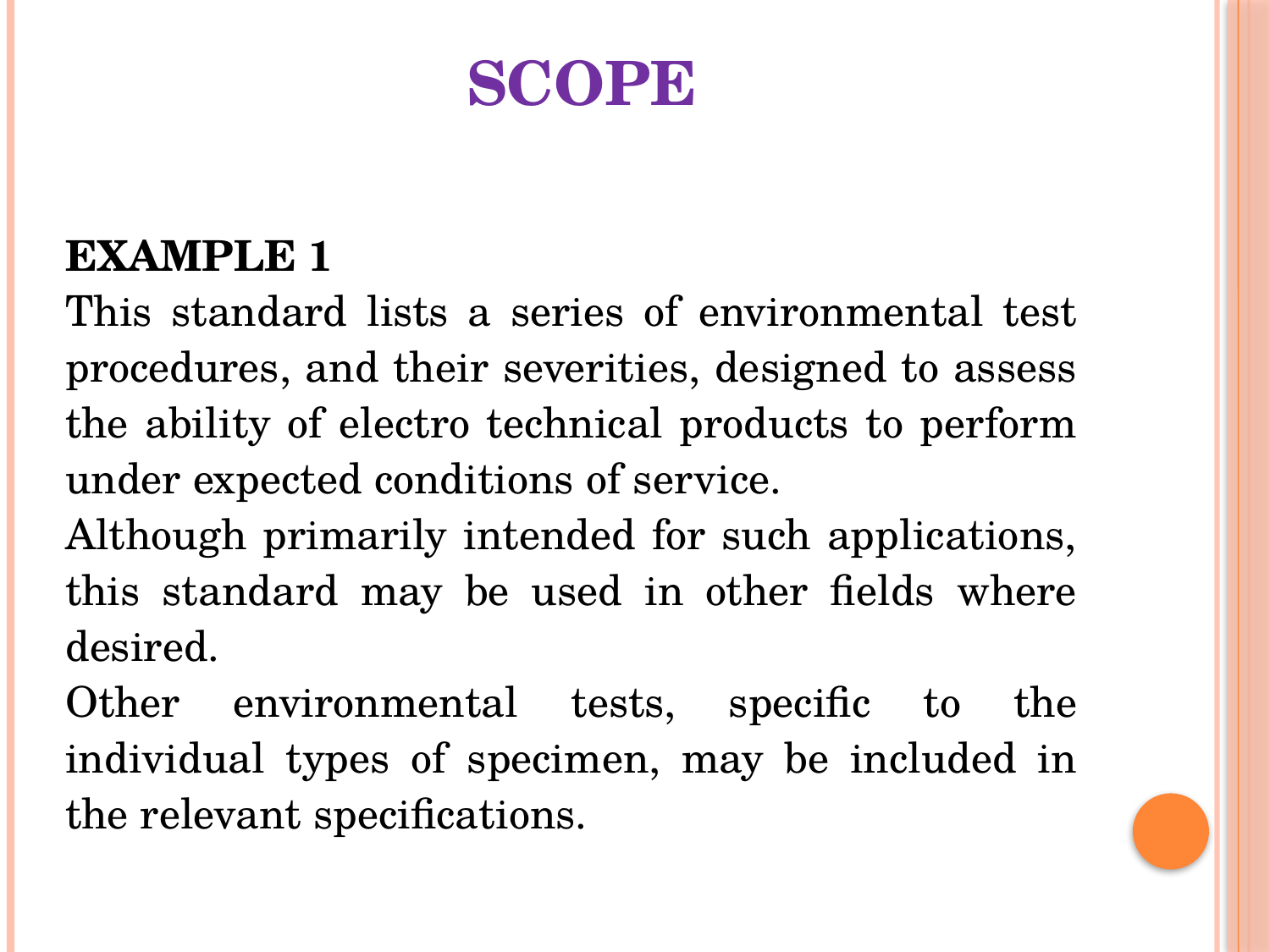

# scope
EXAMPLE 1
This standard lists a series of environmental test procedures, and their severities, designed to assess the ability of electro technical products to perform under expected conditions of service.
Although primarily intended for such applications, this standard may be used in other fields where desired.
Other environmental tests, specific to the individual types of specimen, may be included in the relevant specifications.